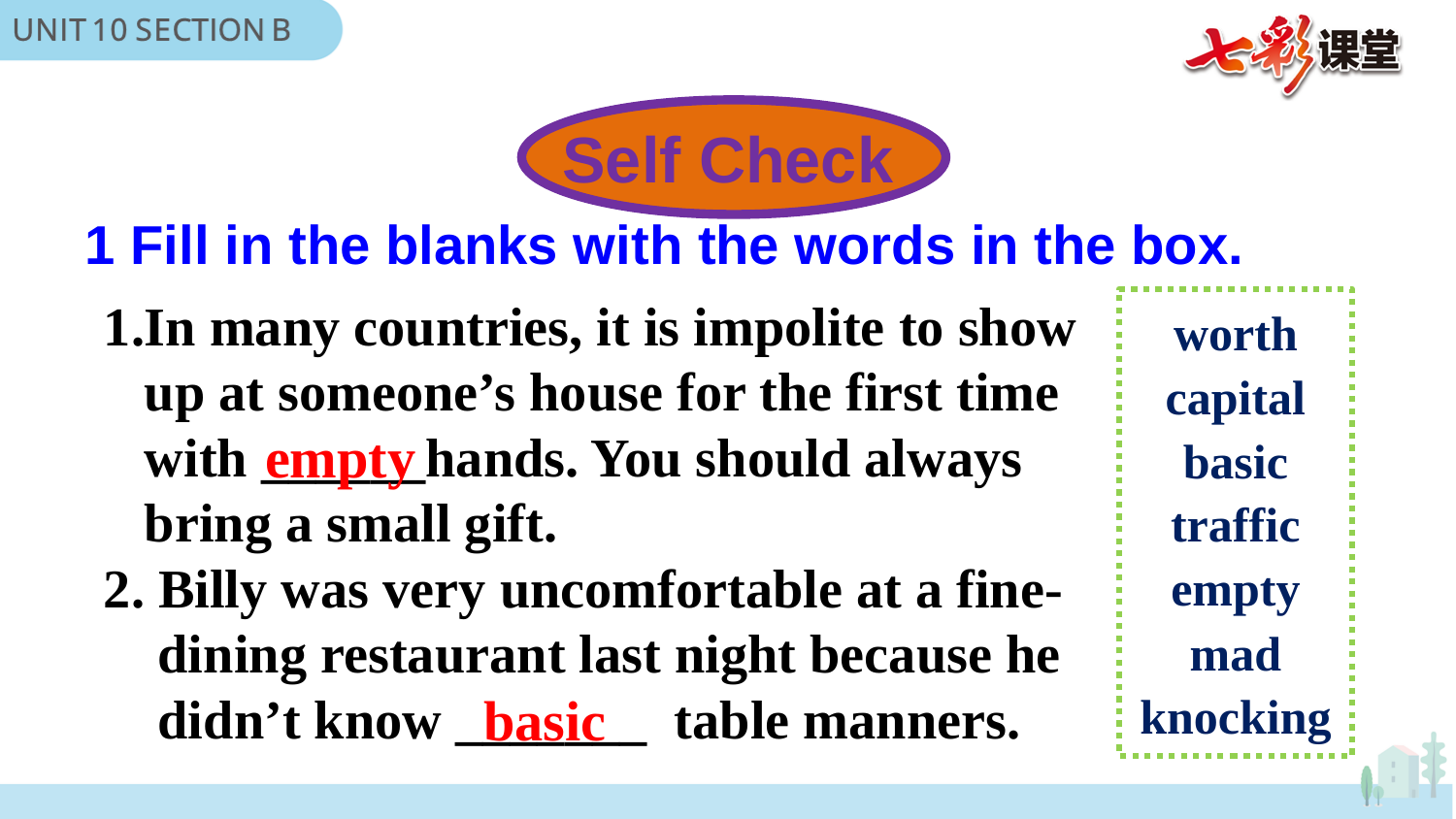

Self Check
1 Fill in the blanks with the words in the box.
In many countries, it is impolite to show
   up at someone’s house for the first time
   with ______hands. You should always
   bring a small gift.
2. Billy was very uncomfortable at a fine-
    dining restaurant last night because he
    didn’t know _______  table manners.
worth
capital
basic
traffic
empty
mad
knocking
empty
basic